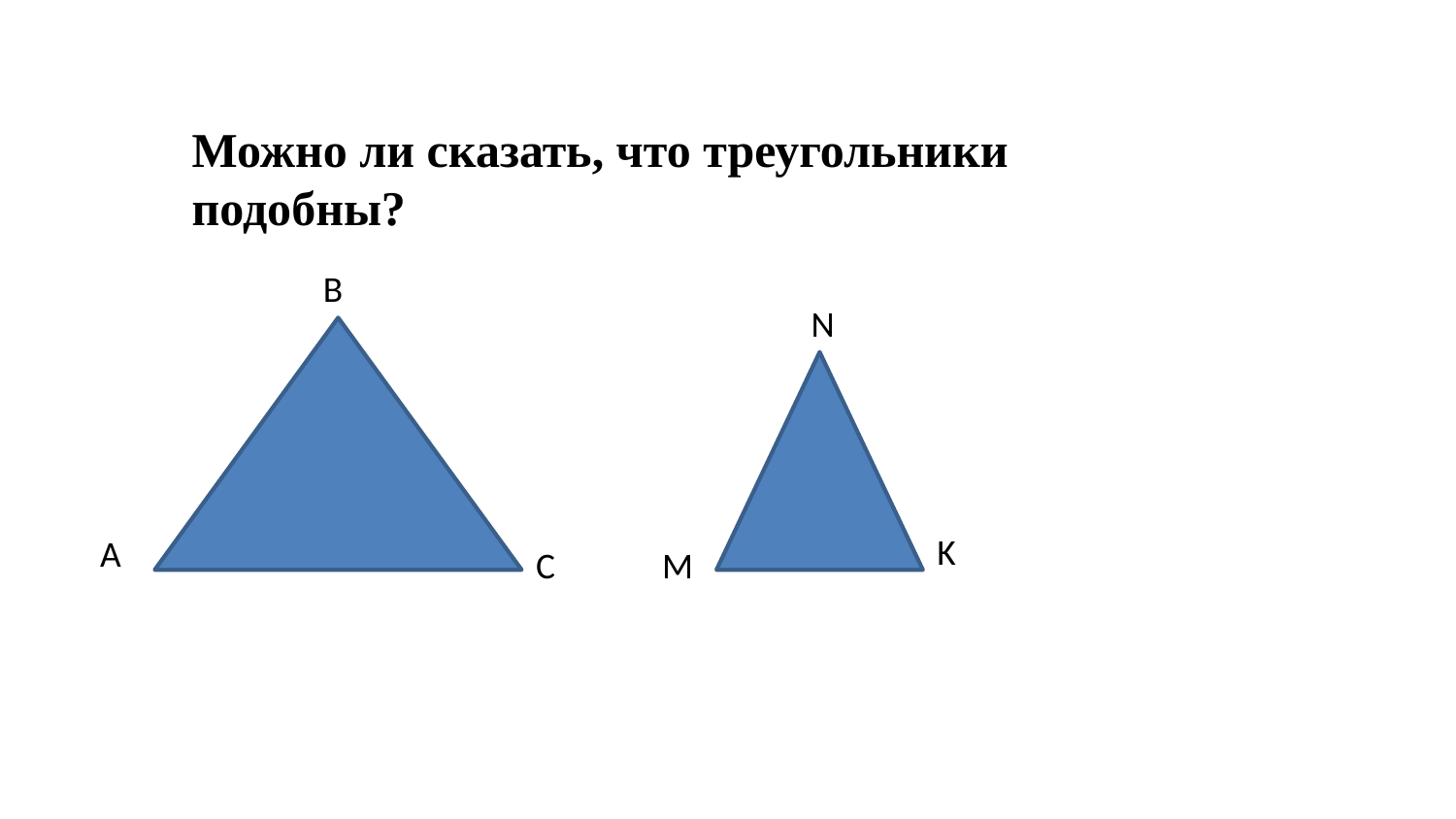

Можно ли сказать, что треугольники подобны?
В
N

K
А
С
M